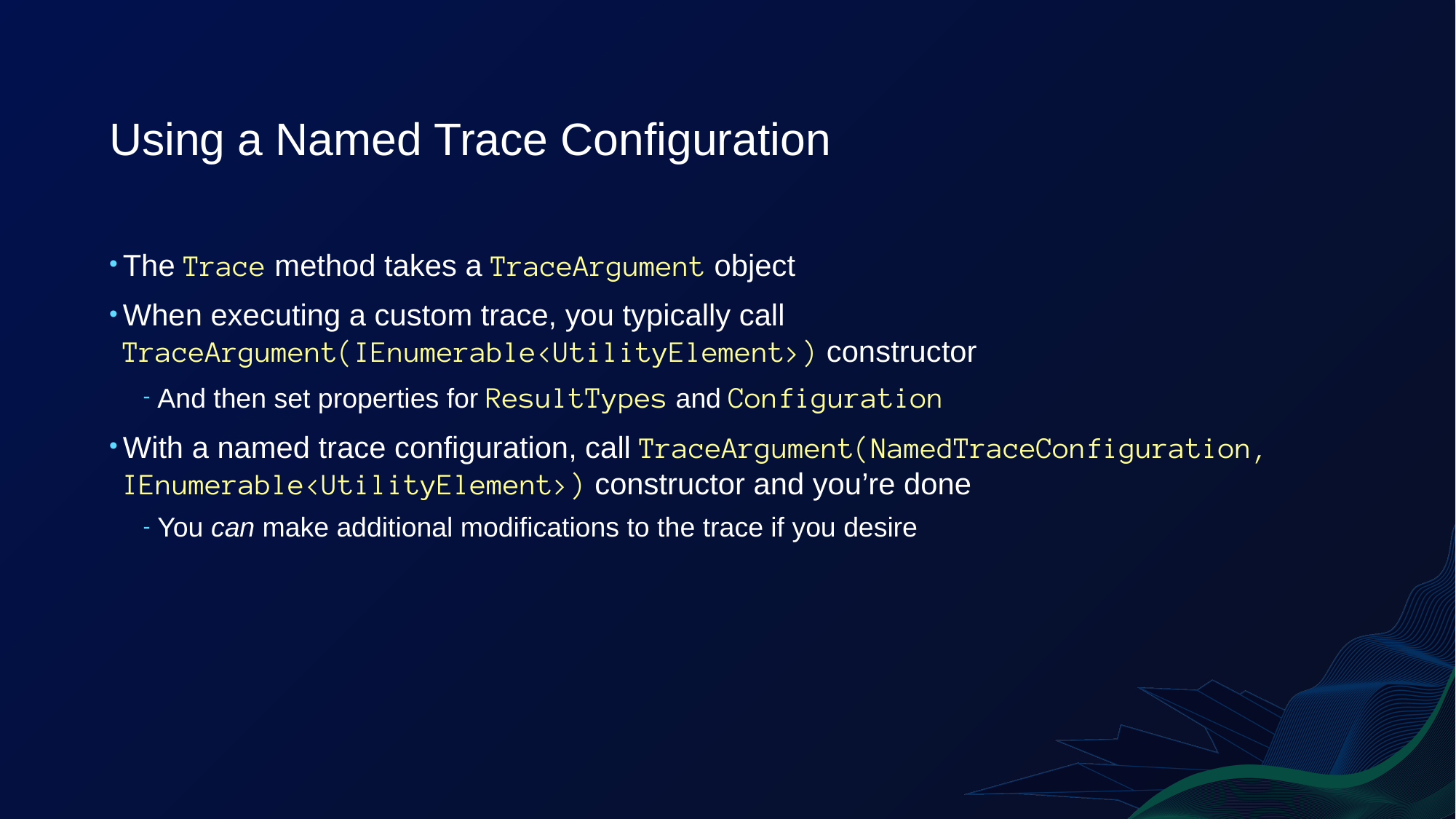

# Using a Named Trace Configuration
The Trace method takes a TraceArgument object
When executing a custom trace, you typically call TraceArgument(IEnumerable<UtilityElement>) constructor
And then set properties for ResultTypes and Configuration
With a named trace configuration, call TraceArgument(NamedTraceConfiguration, IEnumerable<UtilityElement>) constructor and you’re done
You can make additional modifications to the trace if you desire